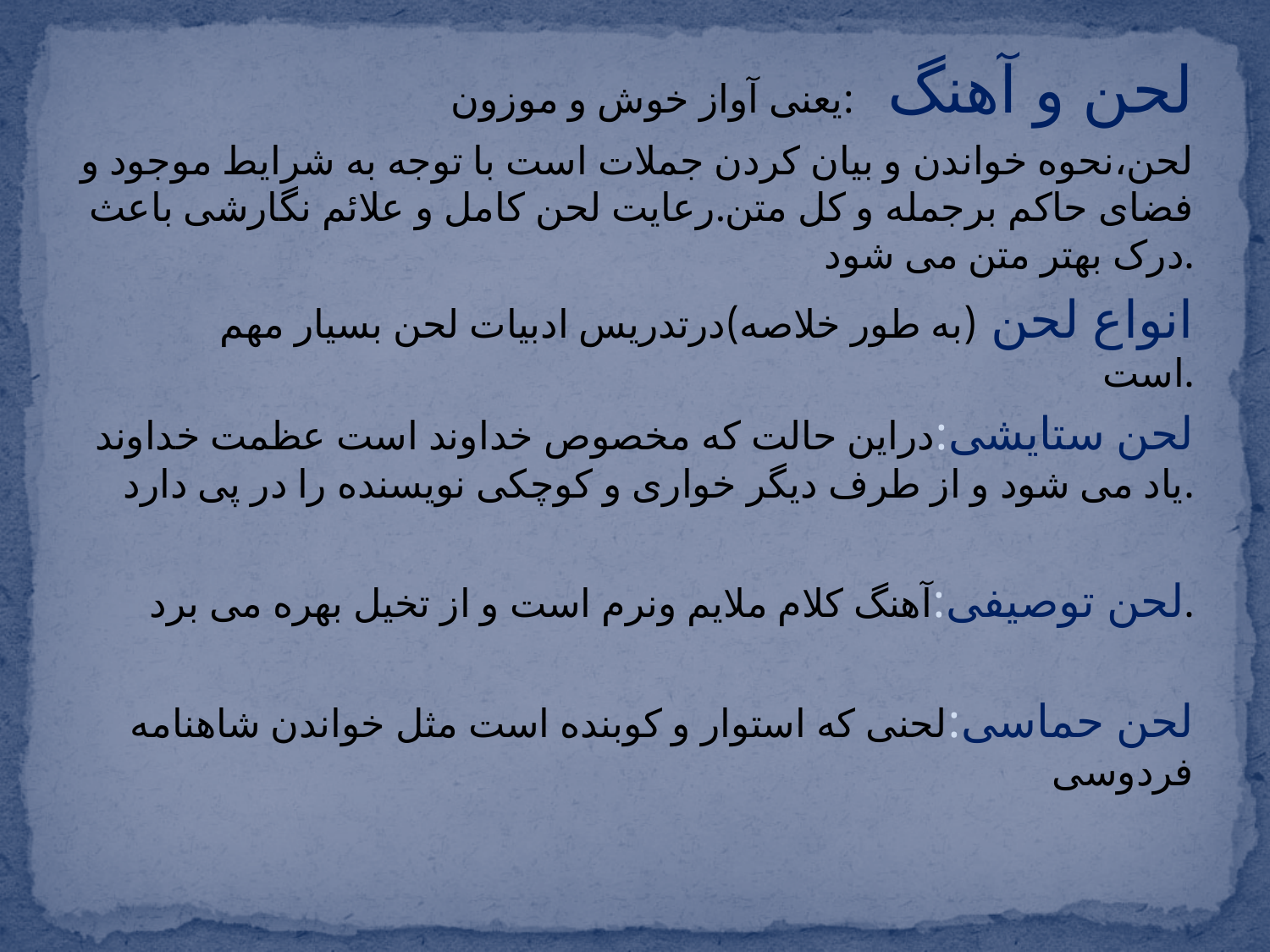

لحن و آهنگ  :یعنی آواز خوش و موزون
لحن،نحوه خواندن و بیان کردن جملات است با توجه به شرایط موجود و فضای حاکم برجمله و کل متن.رعایت لحن کامل و علائم نگارشی باعث درک بهتر متن می شود.
انواع لحن (به طور خلاصه)درتدریس ادبیات لحن بسیار مهم است.
لحن ستایشی:دراین حالت که مخصوص خداوند است عظمت خداوند یاد می شود و از طرف دیگر خواری و کوچکی نویسنده را در پی دارد.

لحن توصیفی:آهنگ کلام ملایم ونرم است و از تخیل بهره می برد.

لحن حماسی:لحنی که استوار و کوبنده است مثل خواندن شاهنامه فردوسی